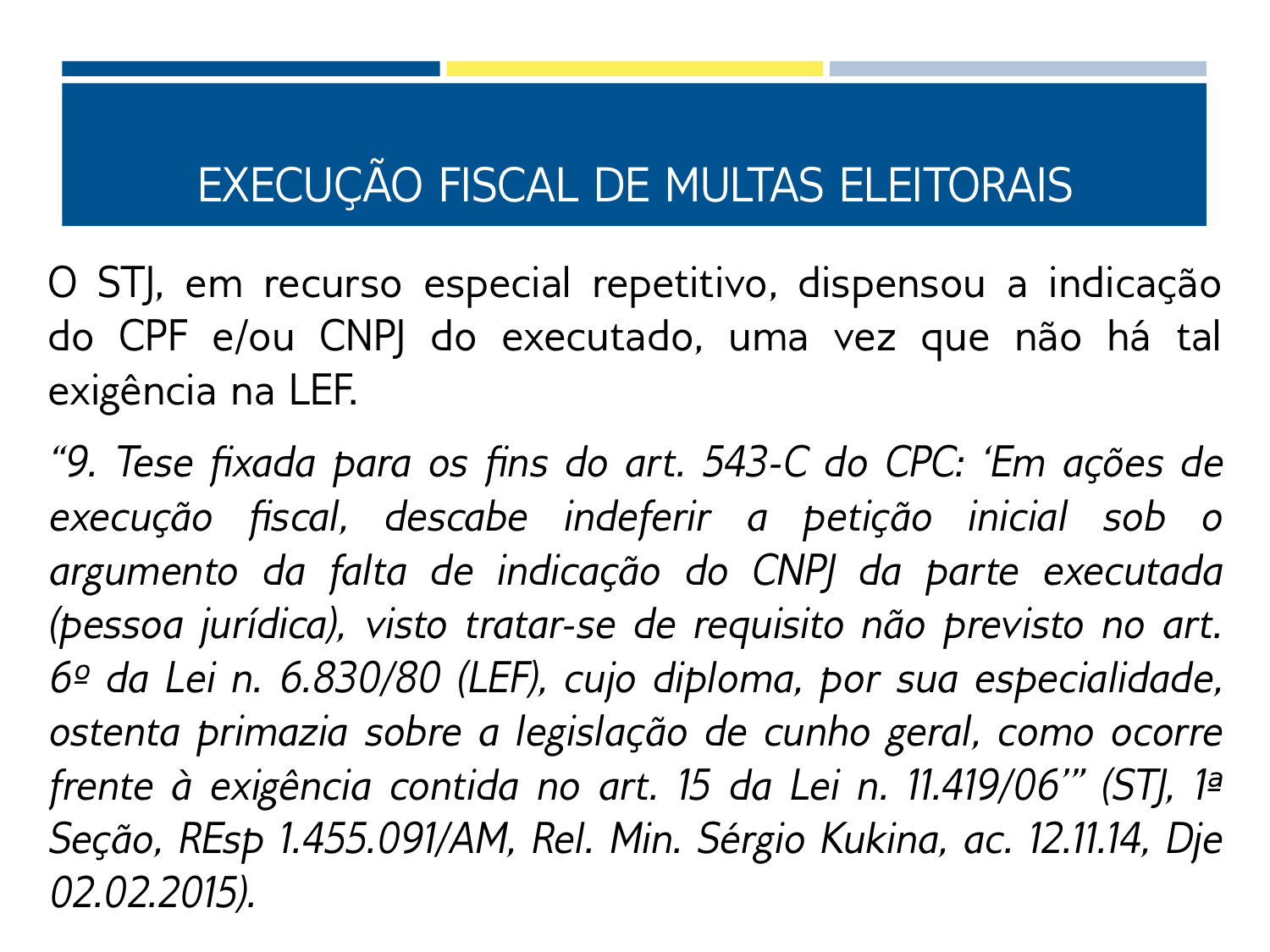

# EXECUÇÃO FISCAL DE MULTAS ELEITORAIS
O STJ, em recurso especial repetitivo, dispensou a indicação do CPF e/ou CNPJ do executado, uma vez que não há tal exigência na LEF.
“9. Tese fixada para os fins do art. 543-C do CPC: ‘Em ações de execução fiscal, descabe indeferir a petição inicial sob o argumento da falta de indicação do CNPJ da parte executada (pessoa jurídica), visto tratar-se de requisito não previsto no art. 6º da Lei n. 6.830/80 (LEF), cujo diploma, por sua especialidade, ostenta primazia sobre a legislação de cunho geral, como ocorre frente à exigência contida no art. 15 da Lei n. 11.419/06’” (STJ, 1ª Seção, REsp 1.455.091/AM, Rel. Min. Sérgio Kukina, ac. 12.11.14, Dje 02.02.2015).